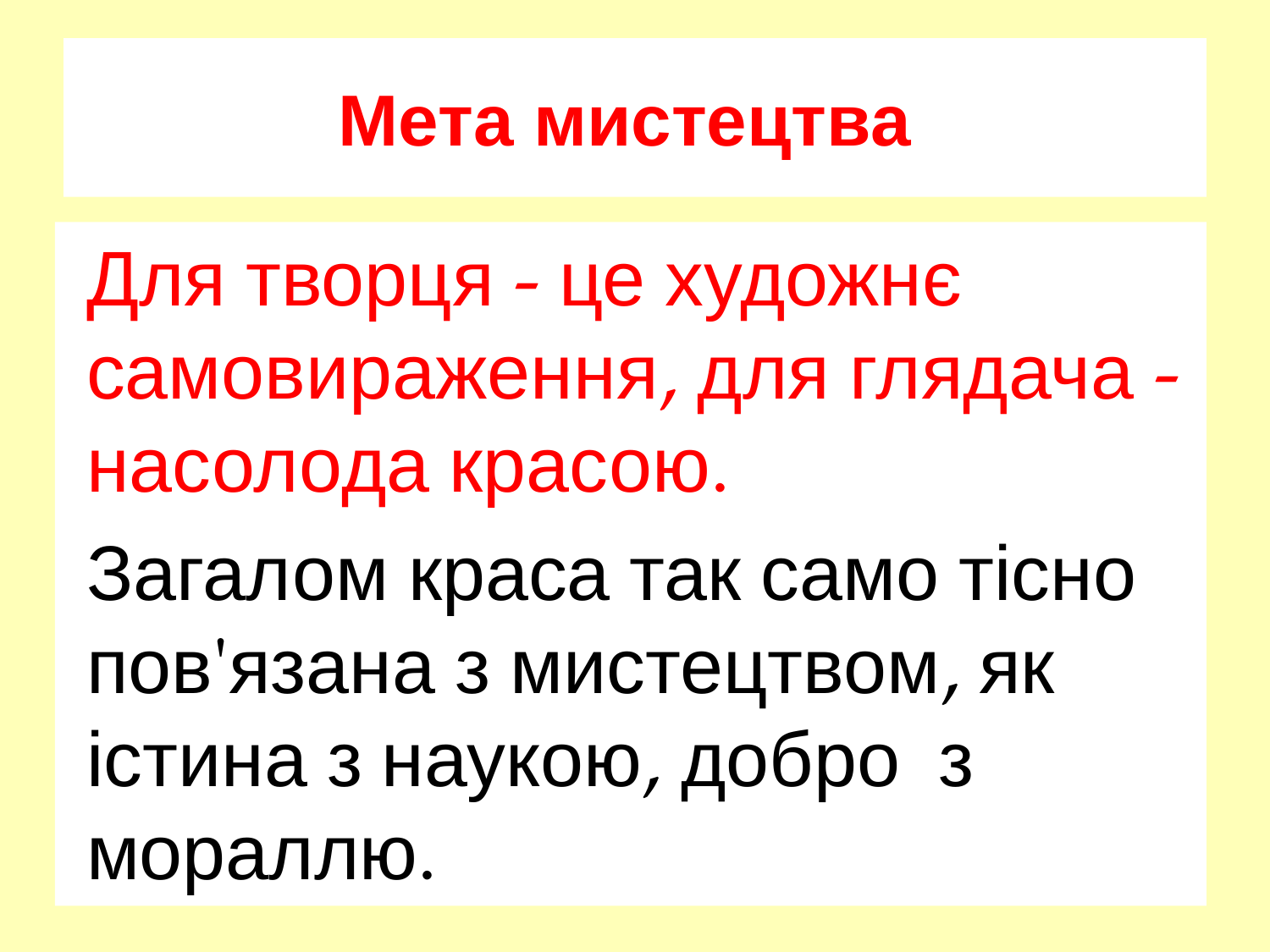

# Мета мистецтва
Для творця - це художнє самовираження, для глядача - насолода красою.
Загалом краса так само тісно пов'язана з мистецтвом, як істина з наукою, добро  з мораллю.